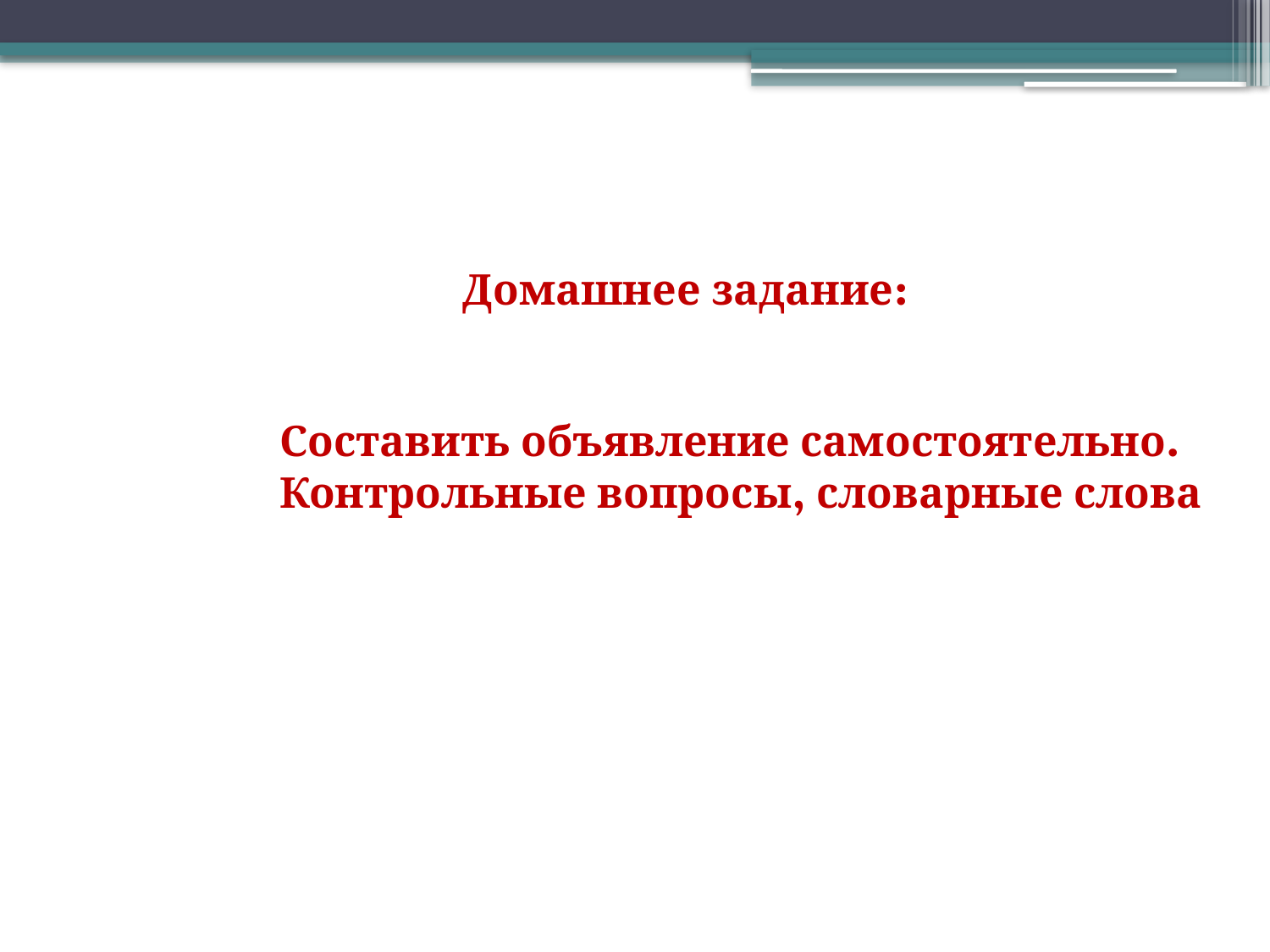

Домашнее задание:

Составить объявление самостоятельно.
Контрольные вопросы, словарные слова